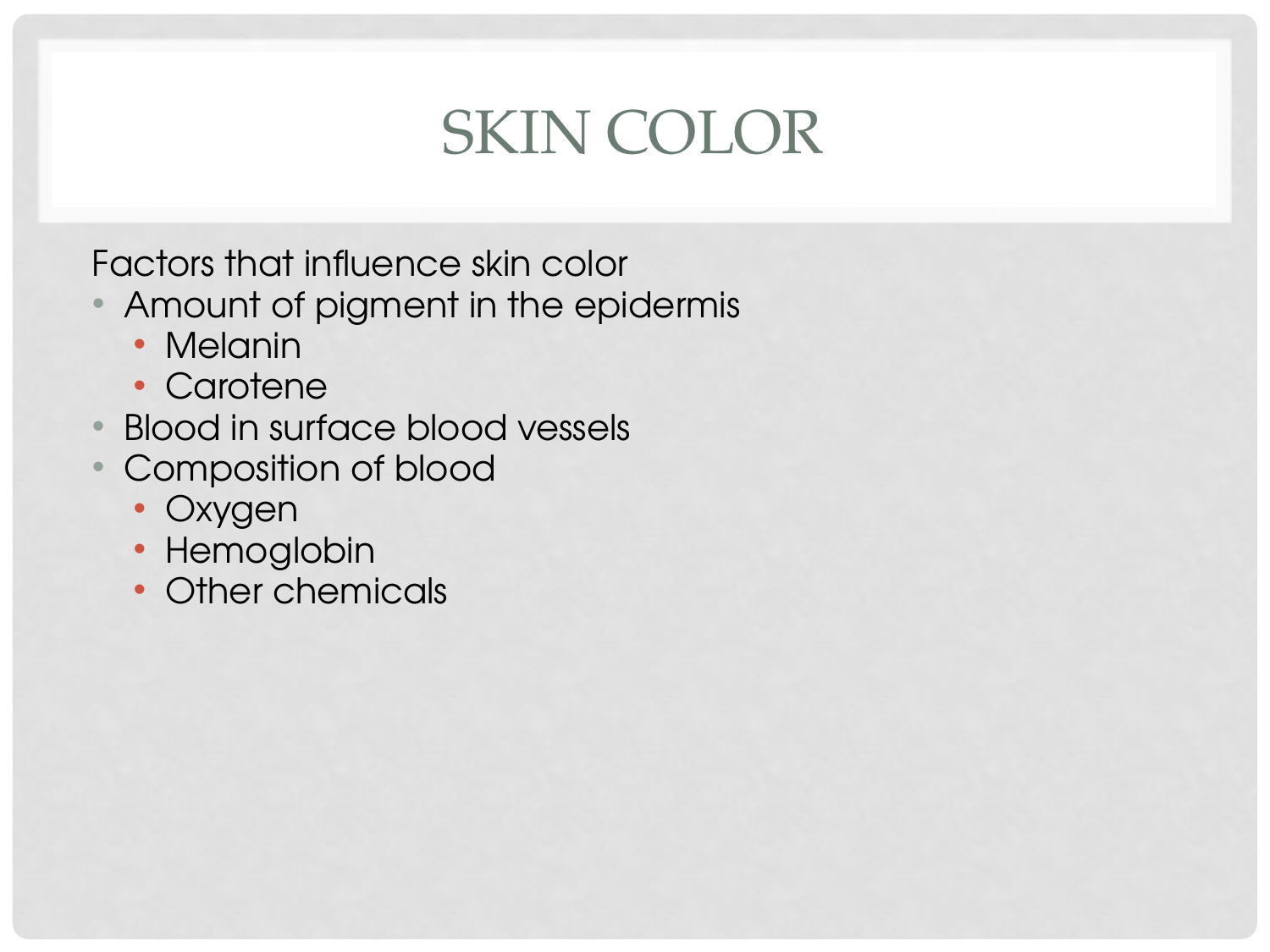

# Skin color
Factors that influence skin color
Amount of pigment in the epidermis
Melanin
Carotene
Blood in surface blood vessels
Composition of blood
Oxygen
Hemoglobin
Other chemicals